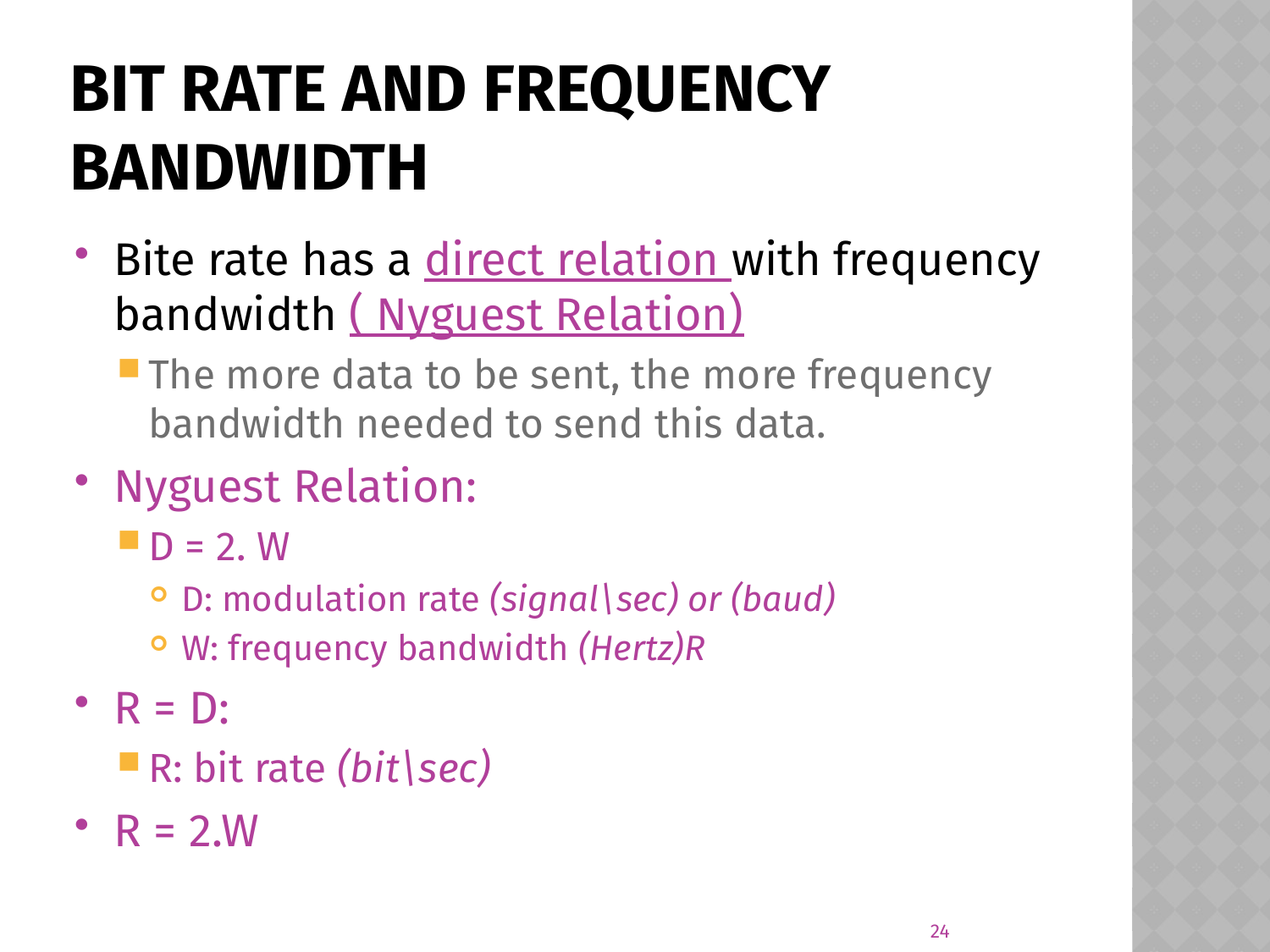

# Bit rate and frequency bandwidth
Bite rate has a direct relation with frequency bandwidth ( Nyguest Relation)
The more data to be sent, the more frequency bandwidth needed to send this data.
Nyguest Relation:
D = 2. W
D: modulation rate (signal\sec) or (baud)
W: frequency bandwidth (Hertz)R
R = D:
R: bit rate (bit\sec)
R = 2.W
24